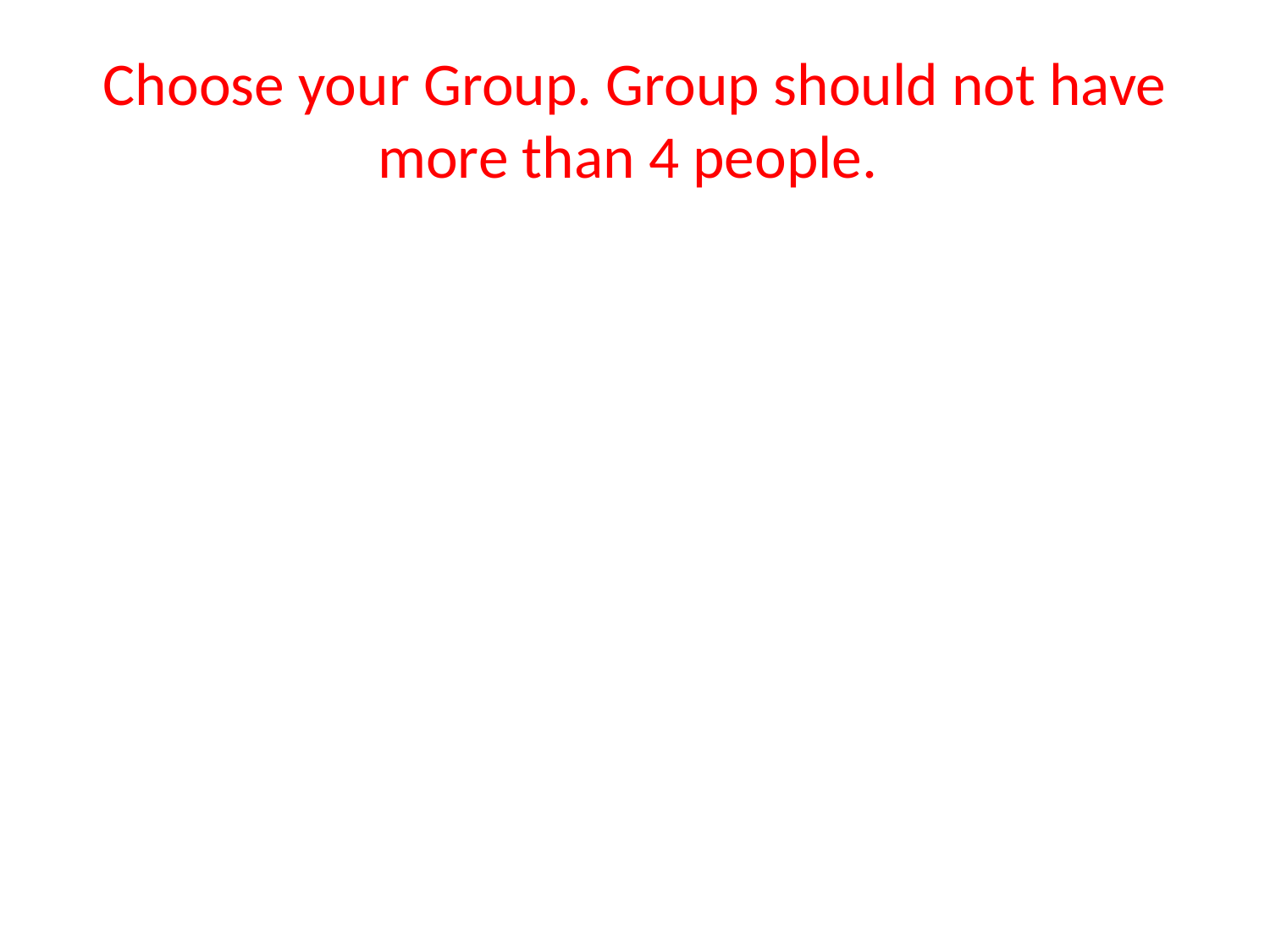

# Choose your Group. Group should not have more than 4 people.